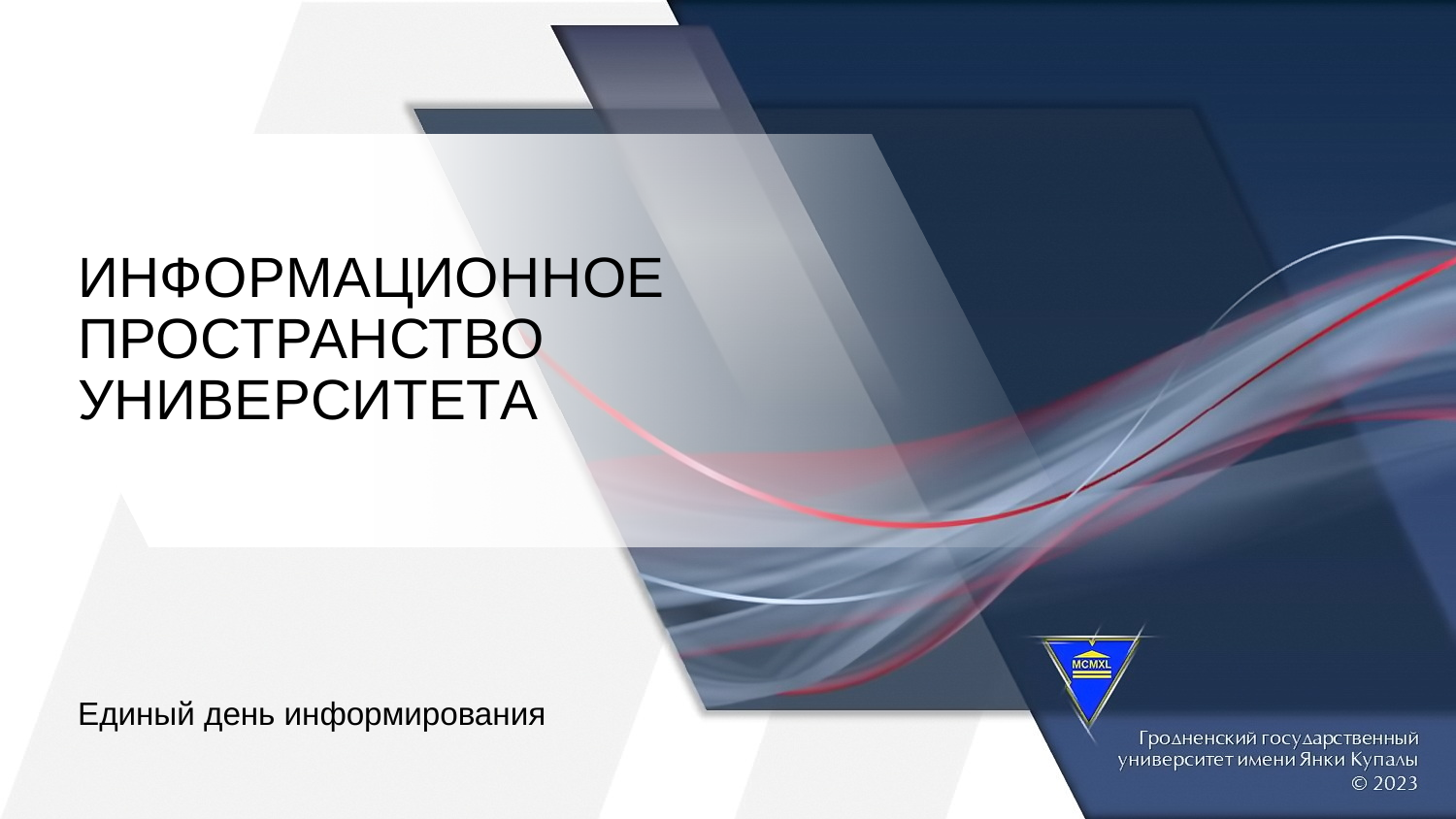

# ИНФОРМАЦИОННОЕ ПРОСТРАНСТВО УНИВЕРСИТЕТА
Единый день информирования